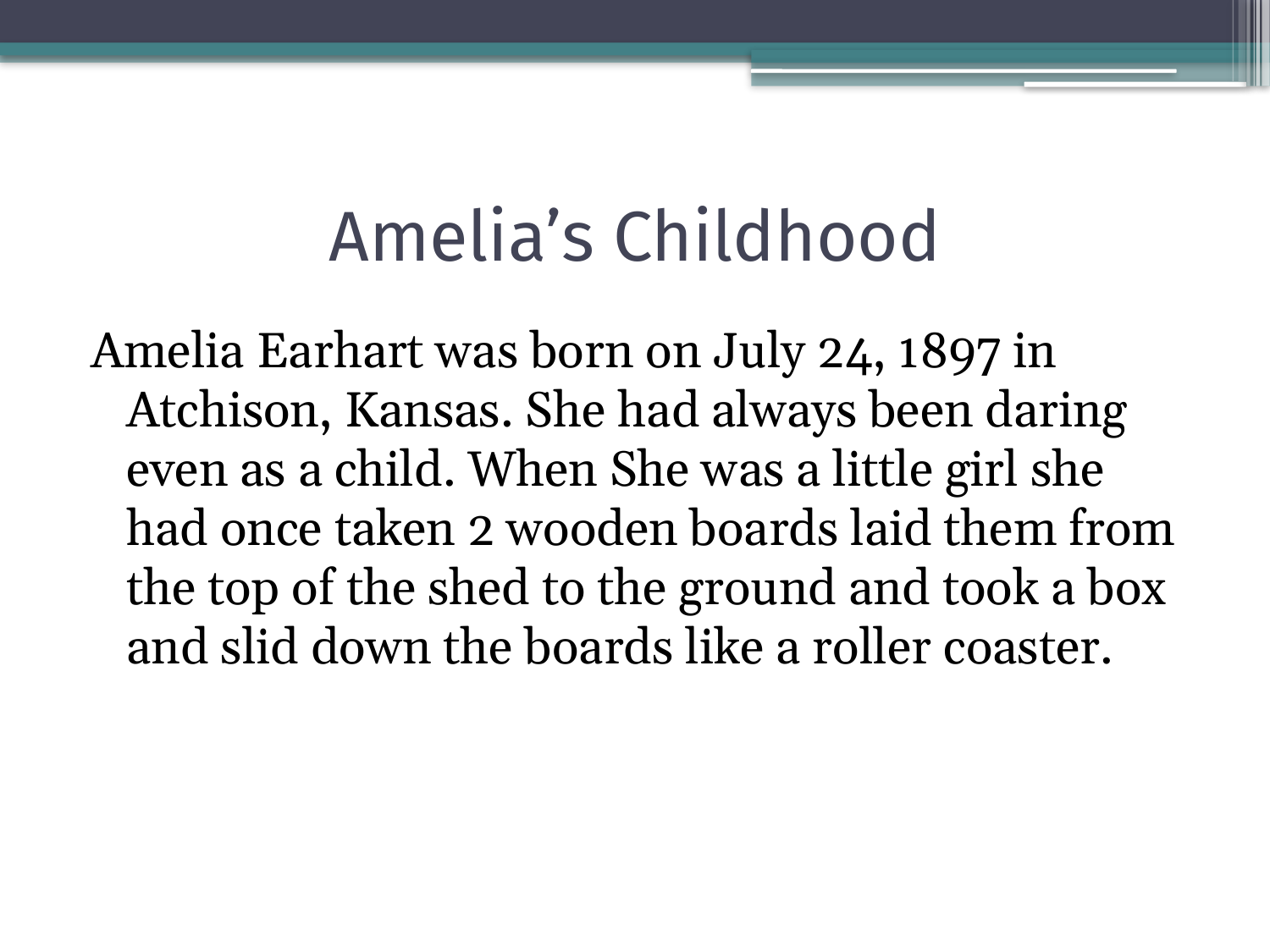

# Amelia’s Childhood
Amelia Earhart was born on July 24, 1897 in Atchison, Kansas. She had always been daring even as a child. When She was a little girl she had once taken 2 wooden boards laid them from the top of the shed to the ground and took a box and slid down the boards like a roller coaster.